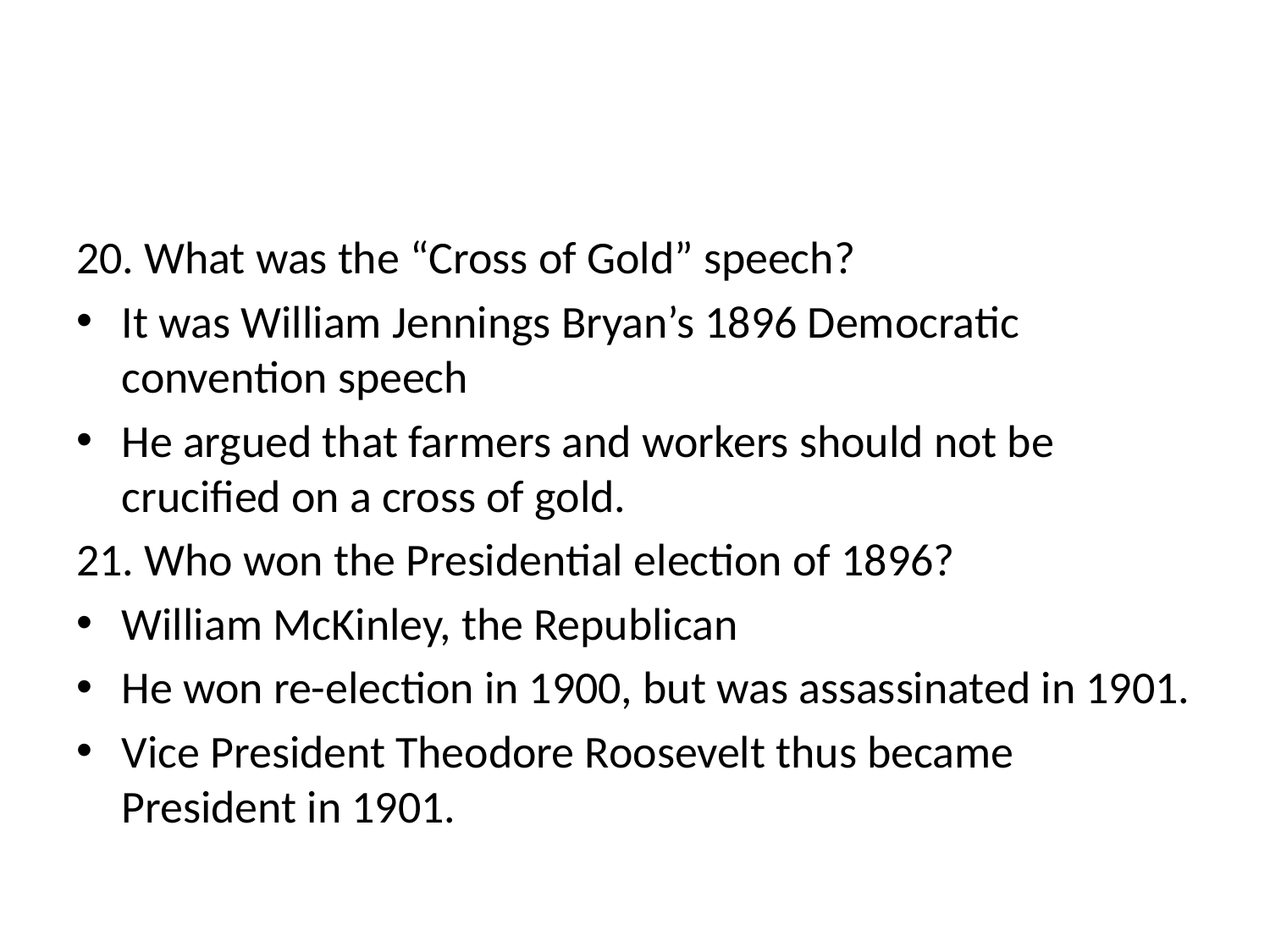

#
20. What was the “Cross of Gold” speech?
It was William Jennings Bryan’s 1896 Democratic convention speech
He argued that farmers and workers should not be crucified on a cross of gold.
21. Who won the Presidential election of 1896?
William McKinley, the Republican
He won re-election in 1900, but was assassinated in 1901.
Vice President Theodore Roosevelt thus became President in 1901.